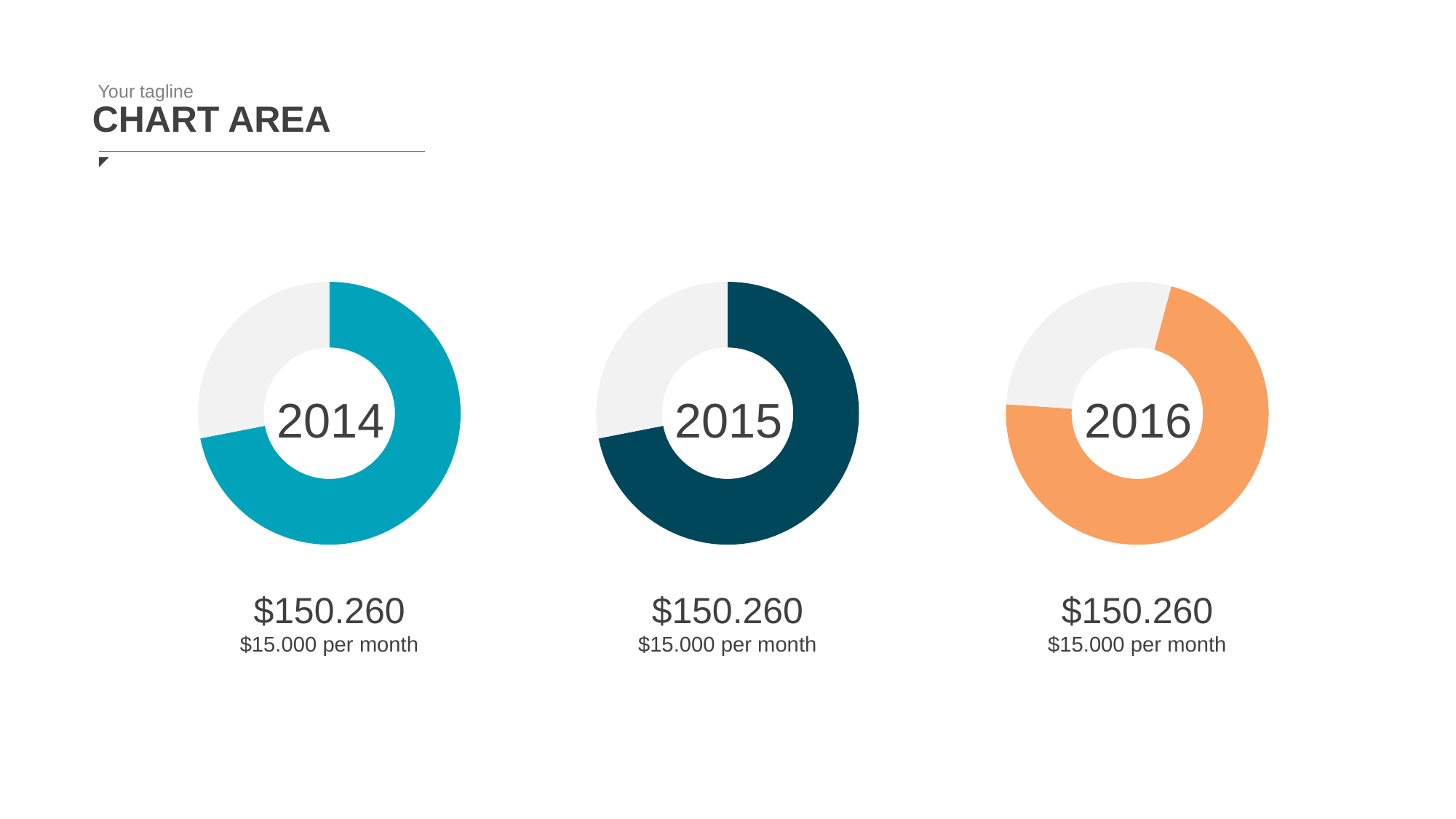

Your tagline
CHART AREA

### Chart

| Category | Sales |
|---|---|
| 1st Qtr | 8.200000000000001 |
| 2nd Qtr | 3.2 |

### Chart

| Category | Sales |
|---|---|
| 1st Qtr | 8.200000000000001 |
| 2nd Qtr | 3.2 |

### Chart

| Category | Sales |
|---|---|
| 1st Qtr | 8.200000000000001 |
| 2nd Qtr | 3.2 |
2014
2015
2016
$150.260
$15.000 per month
$150.260
$15.000 per month
$150.260
$15.000 per month